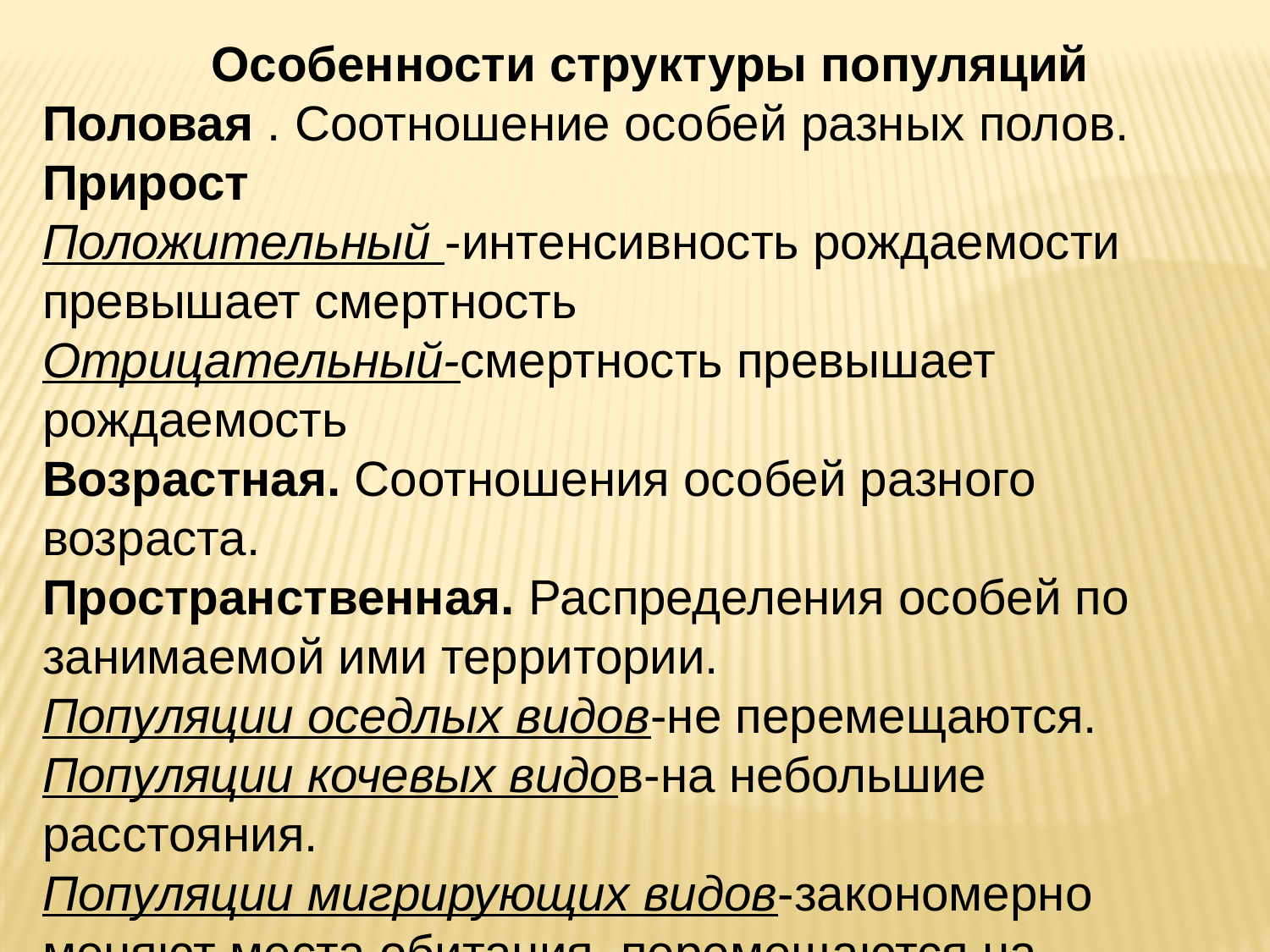

Особенности структуры популяций
Половая . Соотношение особей разных полов.
Прирост
Положительный -интенсивность рождаемости превышает смертность
Отрицательный-смертность превышает рождаемость
Возрастная. Соотношения особей разного возраста.
Пространственная. Распределения особей по занимаемой ими территории.
Популяции оседлых видов-не перемещаются.
Популяции кочевых видов-на небольшие расстояния.
Популяции мигрирующих видов-закономерно меняют места обитания, перемещаются на значительные расстояния